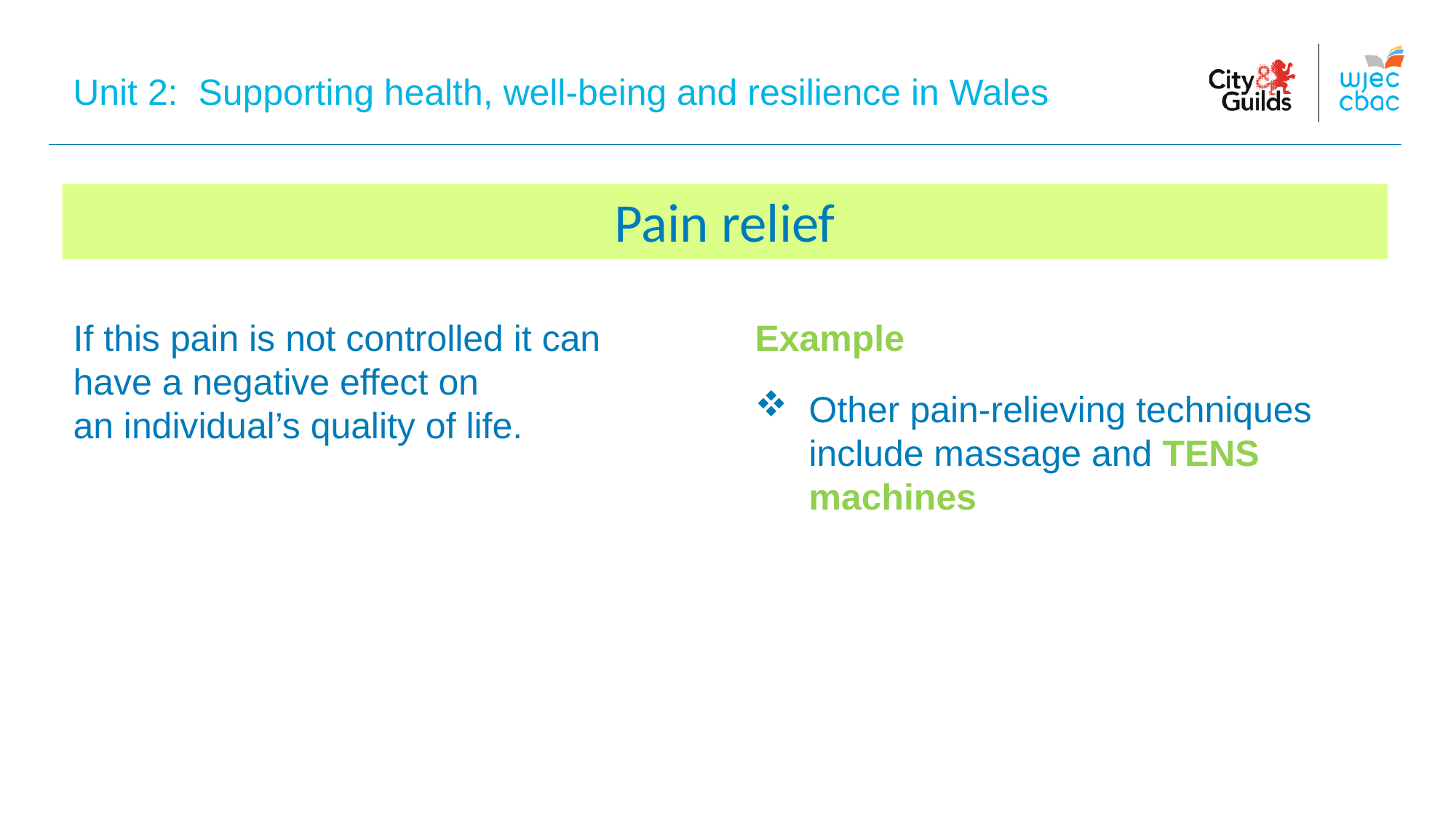

Unit 2:  Supporting health, well-being and resilience in Wales
# Pain relief
Example
Other pain-relieving techniques include massage and TENS machines
If this pain is not controlled it can have a negative effect on an individual’s quality of life.